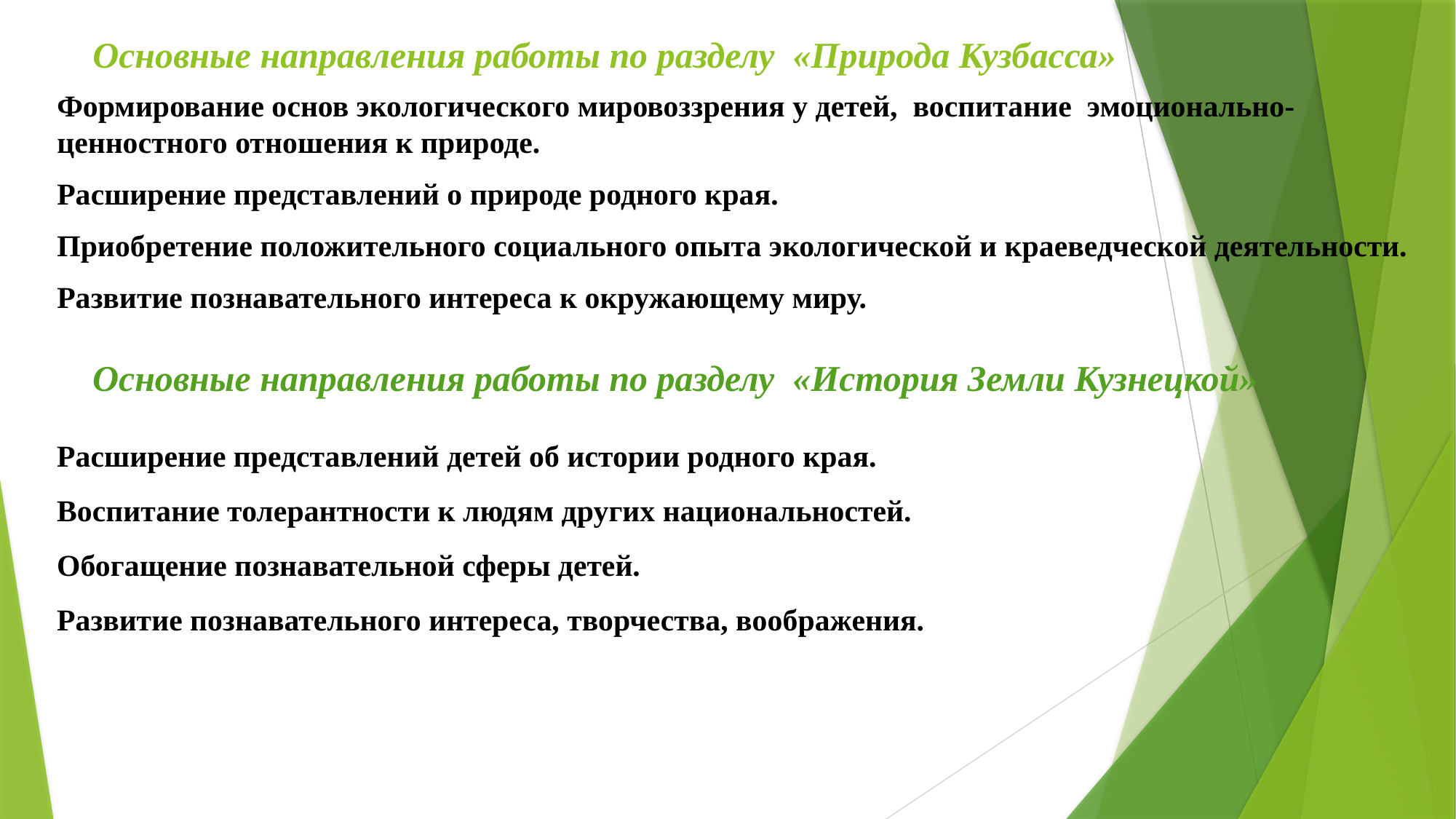

# Основные направления работы по разделу  «Природа Кузбасса»
Формирование основ экологического мировоззрения у детей,  воспитание  эмоционально-ценностного отношения к природе.
Расширение представлений о природе родного края.
Приобретение положительного социального опыта экологической и краеведческой деятельности.
Развитие познавательного интереса к окружающему миру.
Основные направления работы по разделу  «История Земли Кузнецкой»
Расширение представлений детей об истории родного края.
Воспитание толерантности к людям других национальностей.
Обогащение познавательной сферы детей.
Развитие познавательного интереса, творчества, воображения.